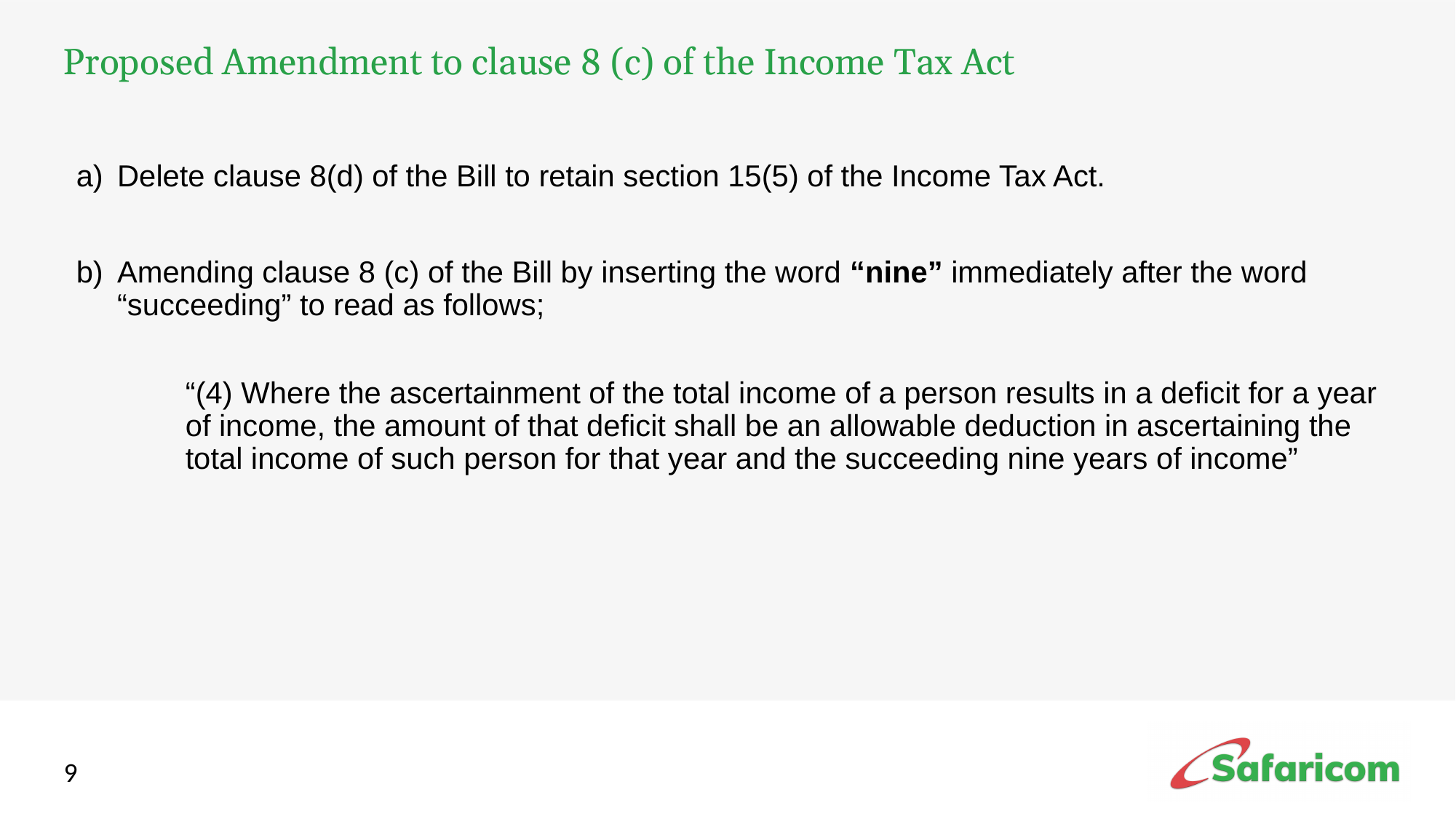

# Proposed Amendment to clause 8 (c) of the Income Tax Act

Delete clause 8(d) of the Bill to retain section 15(5) of the Income Tax Act.

Amending clause 8 (c) of the Bill by inserting the word “nine” immediately after the word “succeeding” to read as follows;

“(4) Where the ascertainment of the total income of a person results in a deficit for a year of income, the amount of that deficit shall be an allowable deduction in ascertaining the total income of such person for that year and the succeeding nine years of income”

9